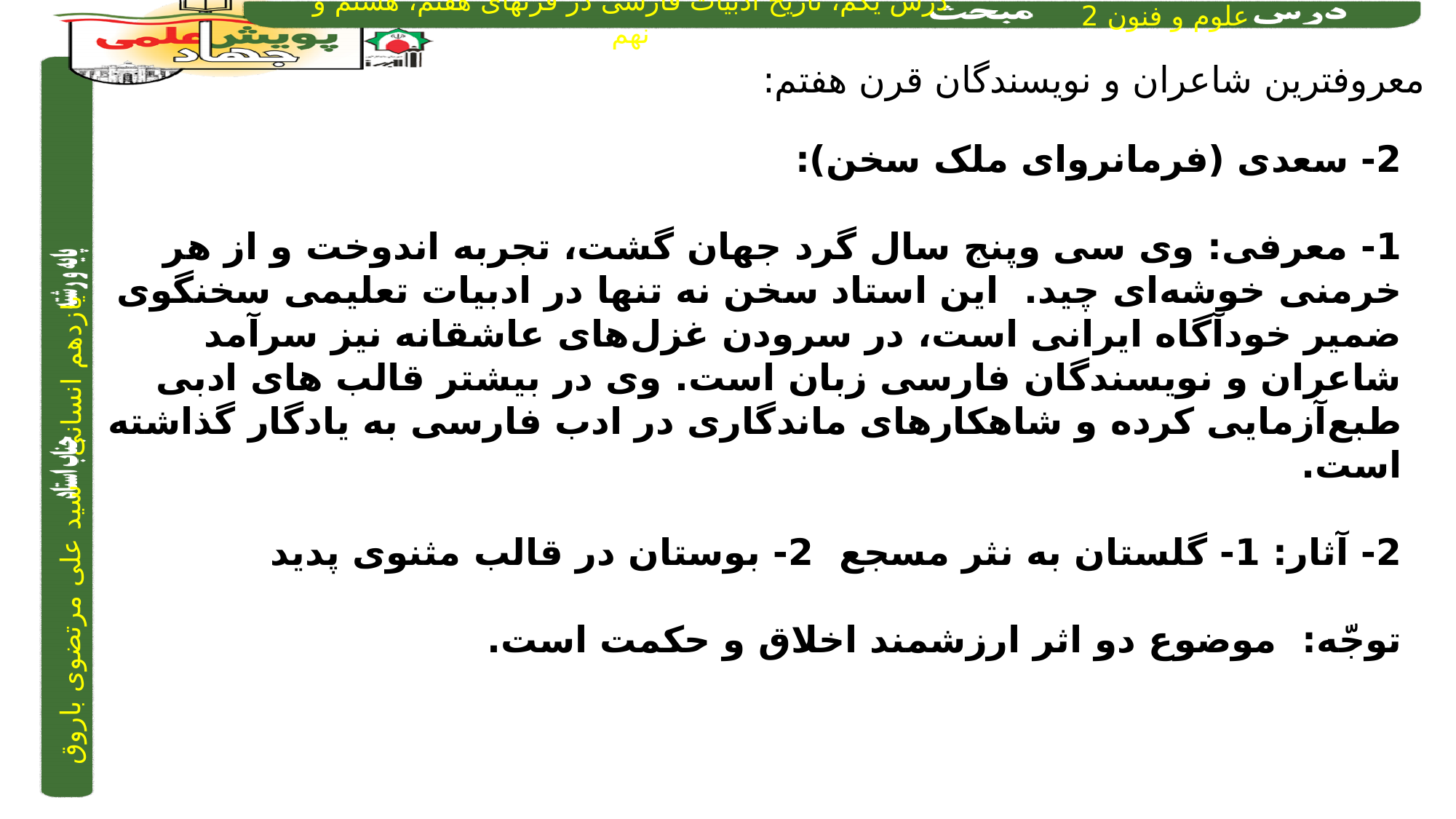

معروفترین شاعران و نویسندگان قرن هفتم:
2- سعدی (فرمانروای ملک سخن):

1- معرفی: وی سی وپنج سال گرد جهان گشت، تجربه اندوخت و از هر خرمنی خوشه‌ای چید.  این استاد سخن نه تنها در ادبیات تعلیمی سخنگوی ضمیر خودآگاه ایرانی است، در سرودن غزل‌های عاشقانه نیز سرآمد شاعران و نویسندگان فارسی زبان است. وی در بیشتر قالب های ادبی طبع‌آزمایی کرده و شاهکارهای ماندگاری در ادب فارسی به یادگار گذاشته است.

2- آثار: 1- گلستان به نثر مسجع  2- بوستان در قالب مثنوی پدید

توجّه:  موضوع دو اثر ارزشمند اخلاق و حکمت است.